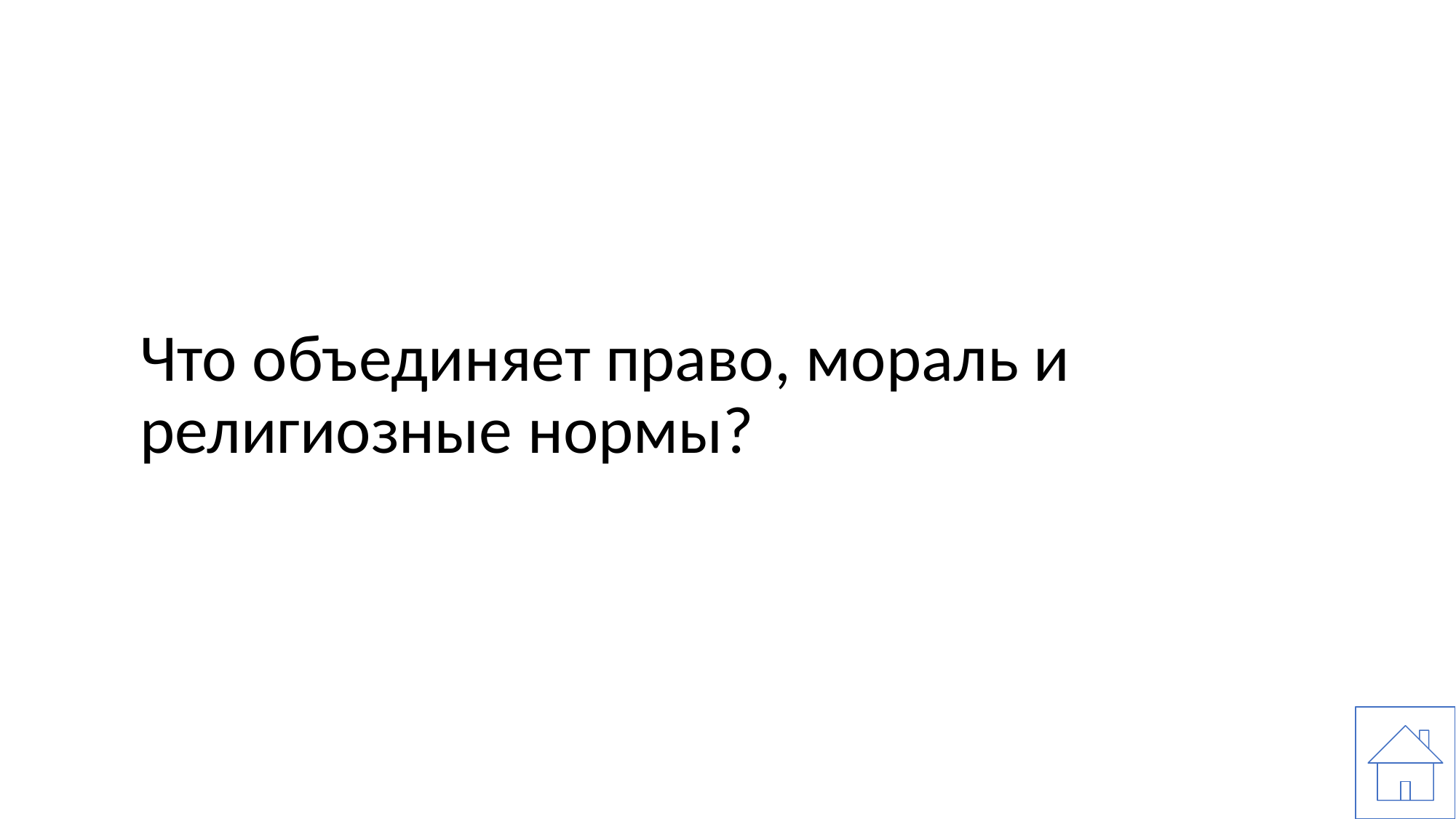

# Что объединяет право, мораль и религиозные нормы?